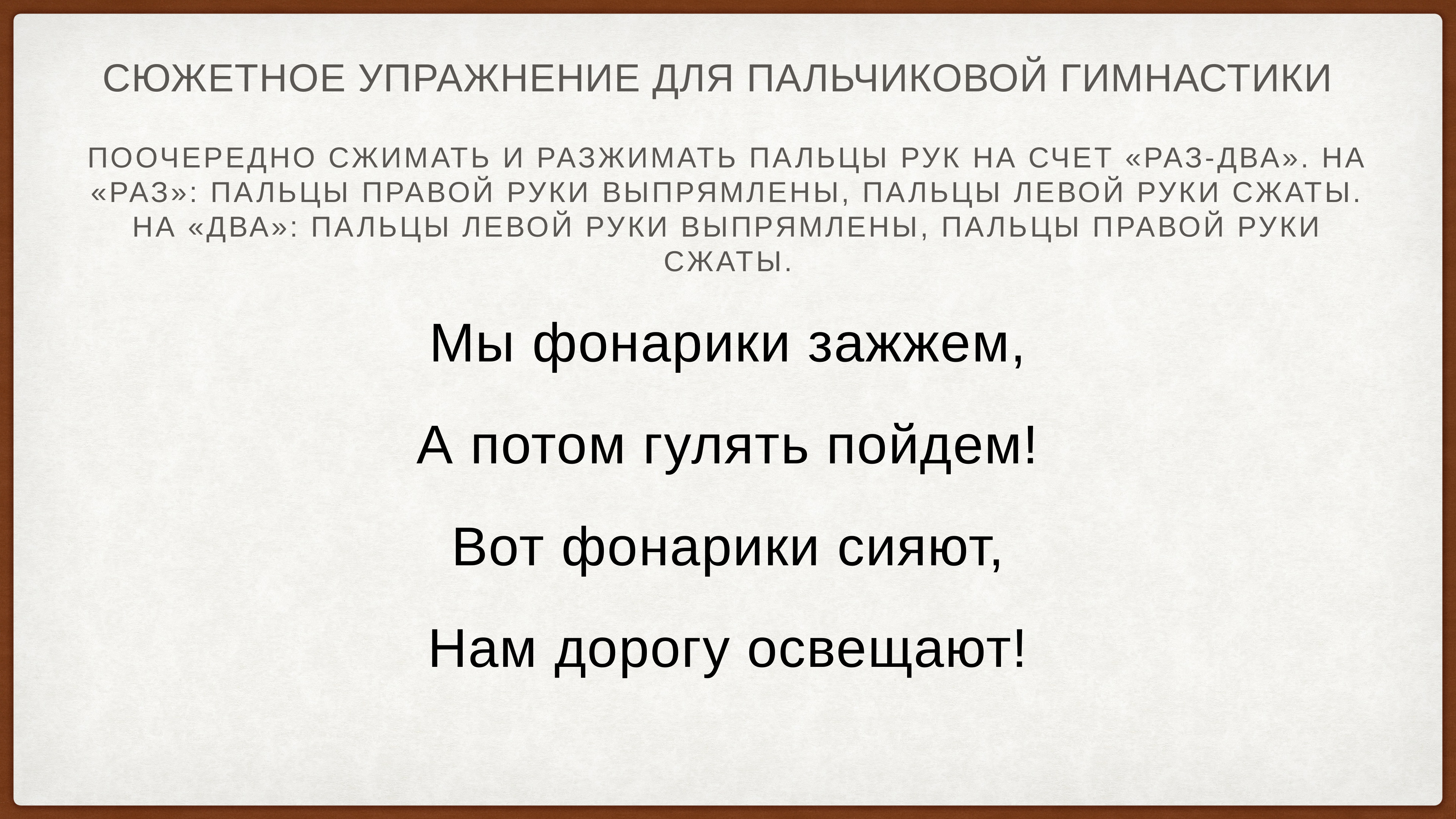

# Сюжетное упражнение для пальчиковой гимнастики
Поочередно сжимать и разжимать пальцы рук на счет «раз-два». На «раз»: пальцы правой руки выпрямлены, пальцы левой руки сжаты. На «два»: пальцы левой руки выпрямлены, пальцы правой руки сжаты.
Мы фонарики зажжем,
А потом гулять пойдем!
Вот фонарики сияют,
Нам дорогу освещают!